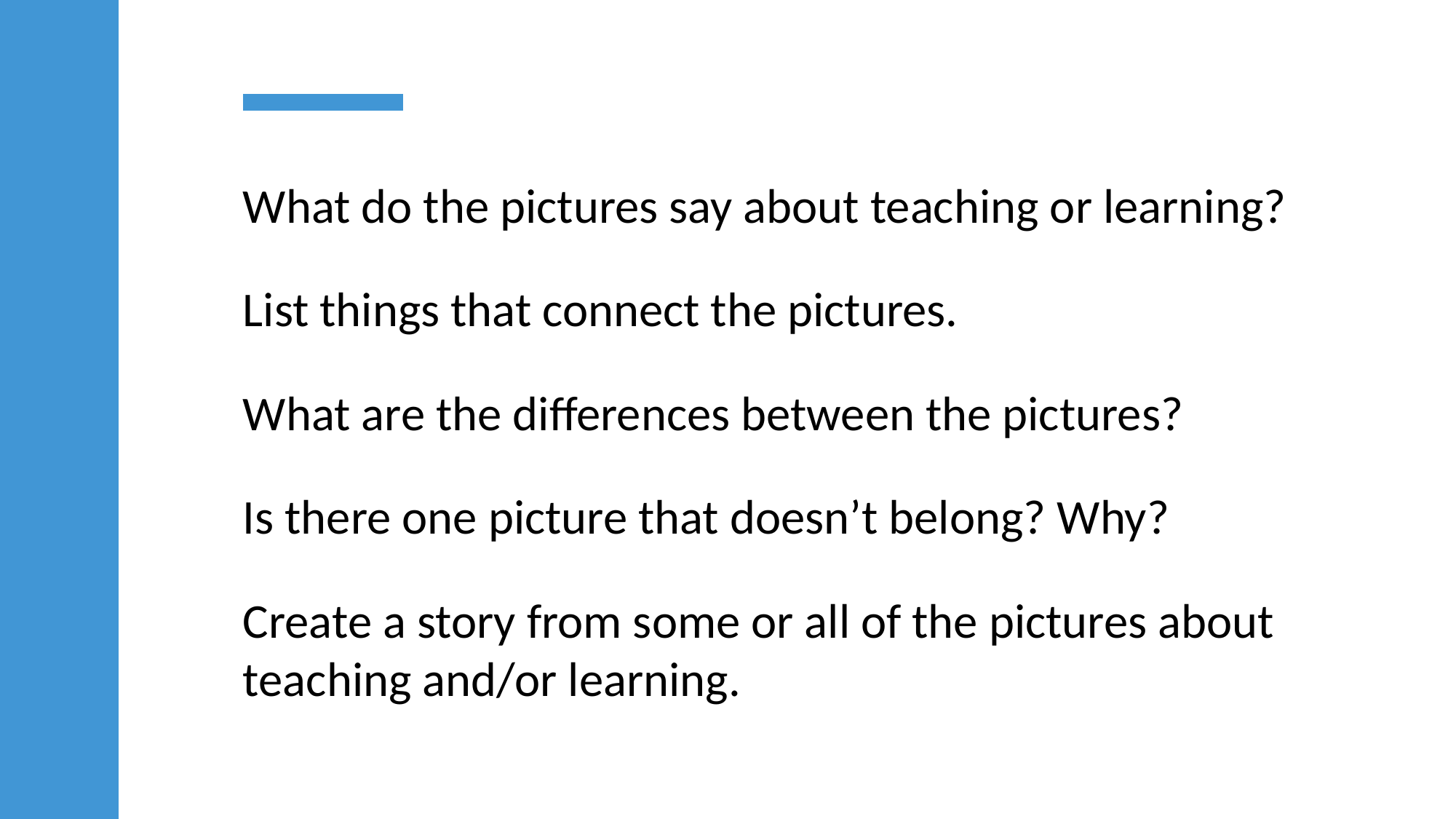

What do the pictures say about teaching or learning?
List things that connect the pictures.
What are the differences between the pictures?
Is there one picture that doesn’t belong? Why?
Create a story from some or all of the pictures about teaching and/or learning.